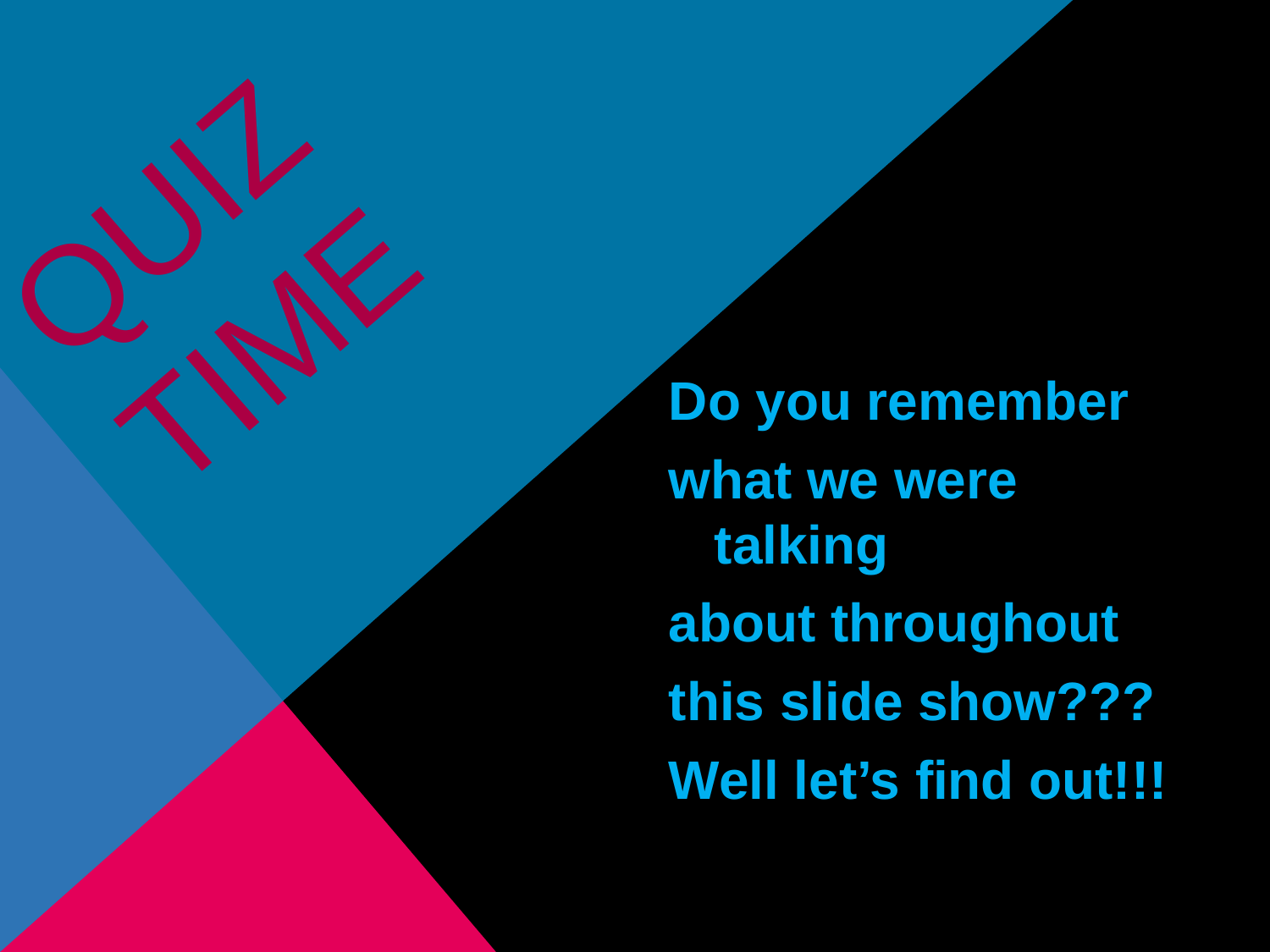

# Quiz time
Do you remember
what we were talking
about throughout
this slide show???
Well let’s find out!!!